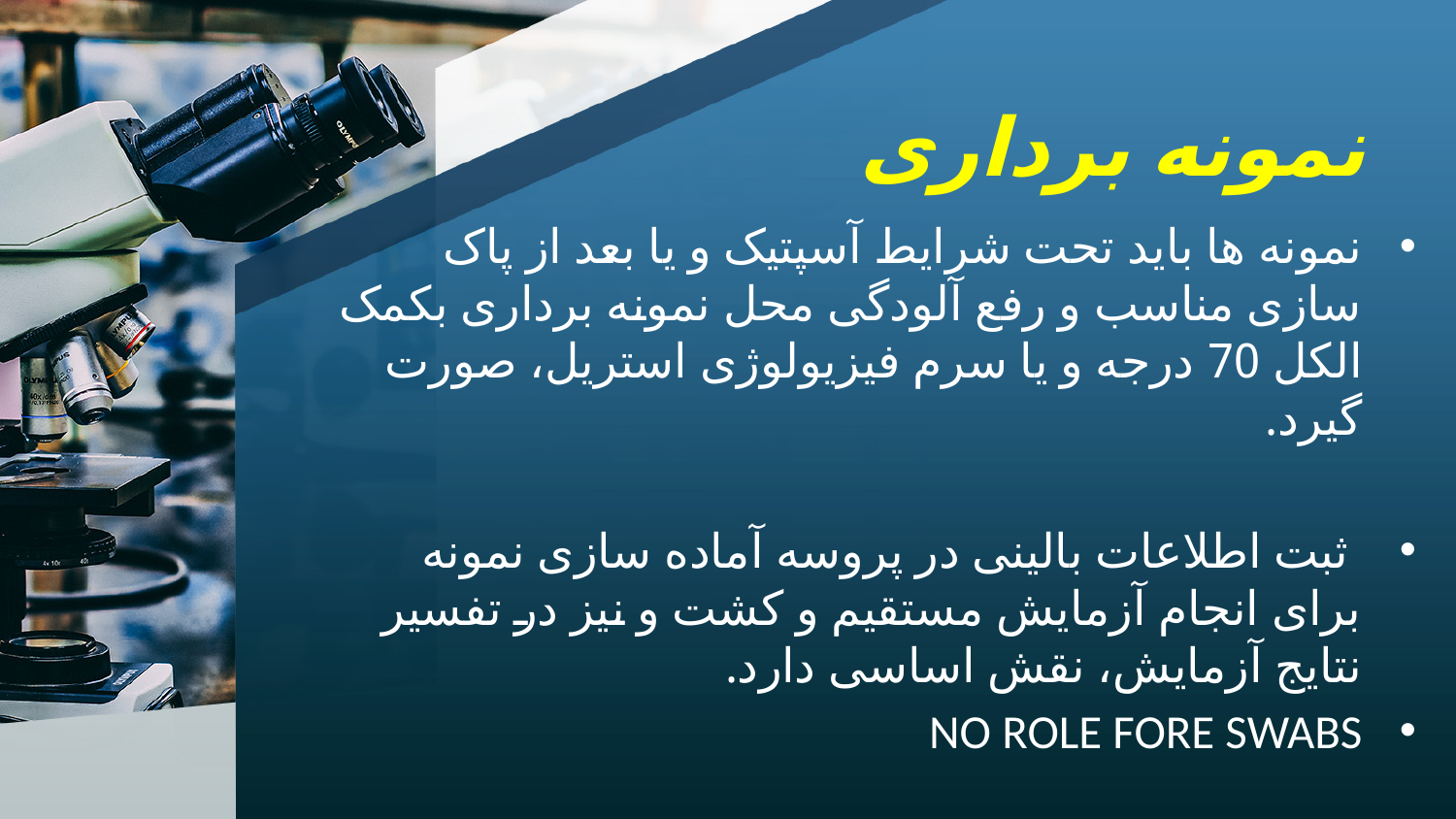

# نمونه برداری
ﻧﻤﻮﻧﻪ ﻫﺎ ﺑﺎﻳﺪ تحت شرایط آسپتیک و یا بعد از پاک سازی مناسب و رفع آلودگی محل نمونه برداری بکمک الکل 70 درجه و یا سرم فیزیولوژی استریل، صورت گیرد.

 ثبت اطلاعات بالینی در پروسه آماده سازی نمونه برای انجام آزمایش مستقیم و کشت و نیز در تفسیر نتایج آزمایش، نقش اساسی دارد.
NO ROLE FORE SWABS